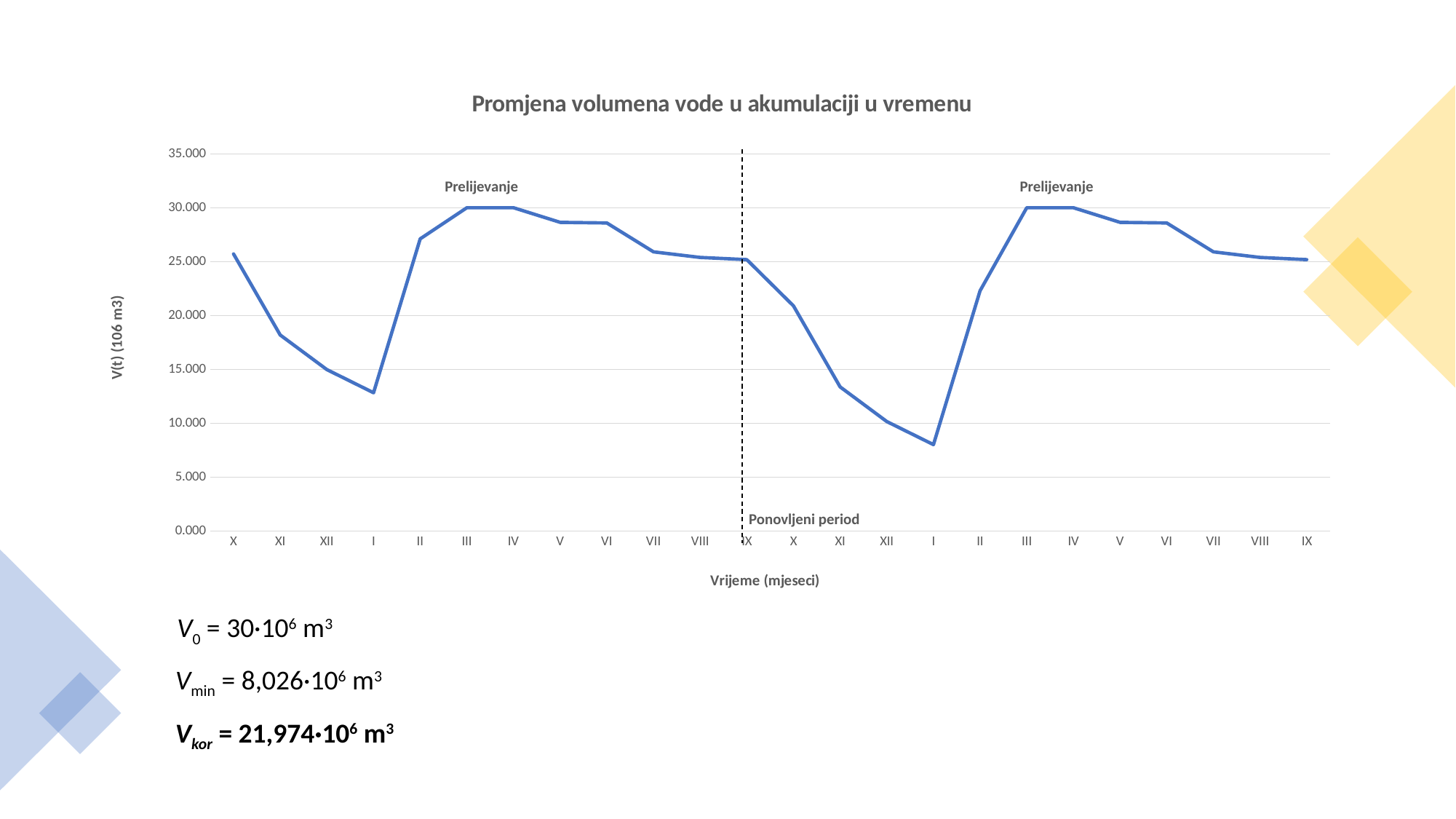

### Chart: Promjena volumena vode u akumulaciji u vremenu

| Category |  |
|---|---|
| X | 25.71456 |
| XI | 18.19776 |
| XII | 14.98368 |
| I | 12.840959999999999 |
| II | 27.11424 |
| III | 30.0 |
| IV | 30.0 |
| V | 28.642719999999997 |
| VI | 28.585919999999994 |
| VII | 25.907039999999995 |
| VIII | 25.388959999999997 |
| IX | 25.184959999999997 |
| X | 20.899519999999995 |
| XI | 13.382719999999996 |
| XII | 10.168639999999996 |
| I | 8.025919999999996 |
| II | 22.299199999999995 |
| III | 30.0 |
| IV | 30.0 |
| V | 28.642719999999997 |
| VI | 28.585919999999994 |
| VII | 25.907039999999995 |
| VIII | 25.388959999999997 |
| IX | 25.184959999999997 |
Prelijevanje
Prelijevanje

Ponovljeni period
V0 = 30·106 m3

Vmin = 8,026·106 m3

Vkor = 21,974·106 m3